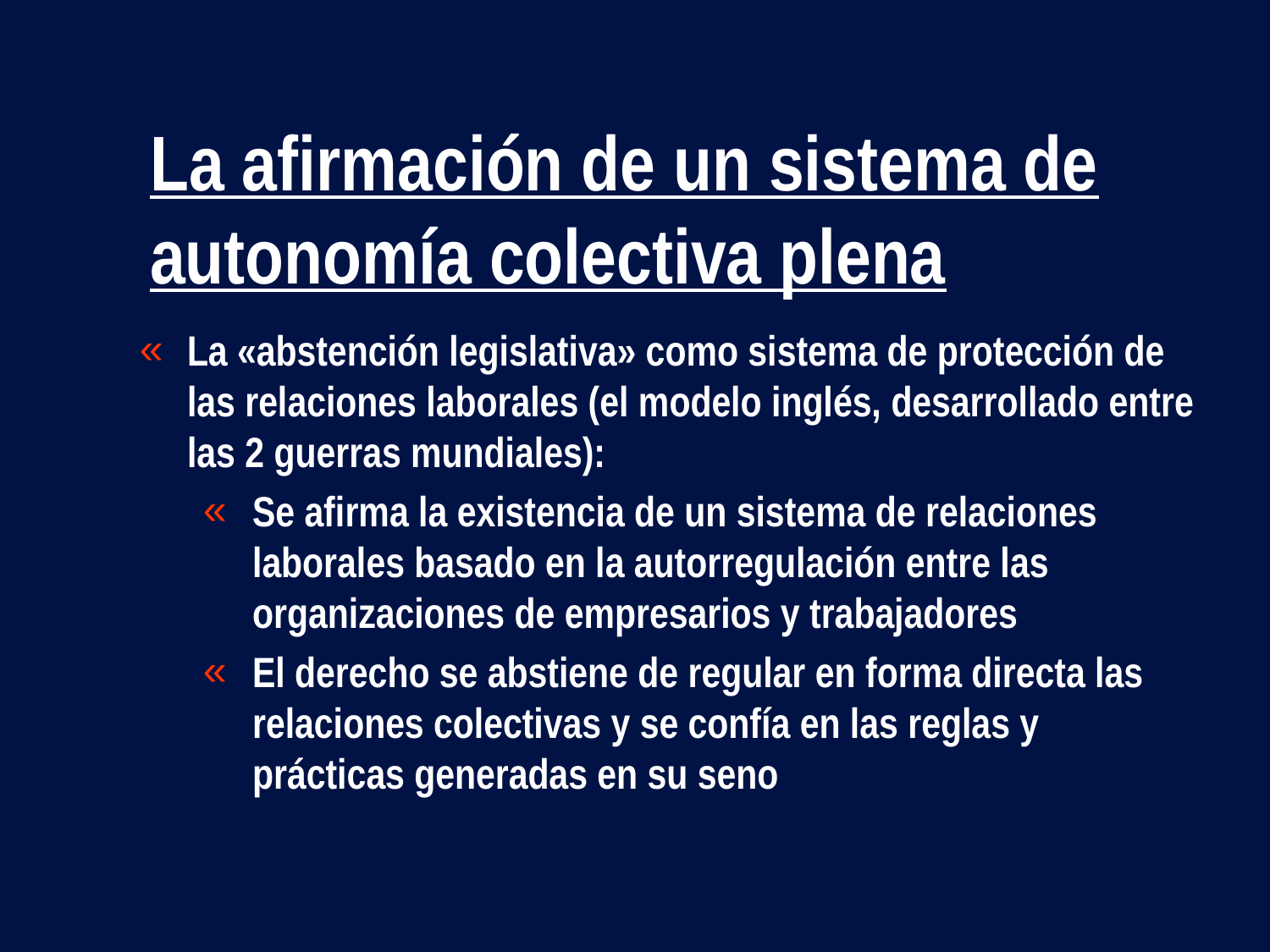

# La afirmación de un sistema de autonomía colectiva plena
La «abstención legislativa» como sistema de protección de las relaciones laborales (el modelo inglés, desarrollado entre las 2 guerras mundiales):
Se afirma la existencia de un sistema de relaciones laborales basado en la autorregulación entre las organizaciones de empresarios y trabajadores
El derecho se abstiene de regular en forma directa las relaciones colectivas y se confía en las reglas y prácticas generadas en su seno